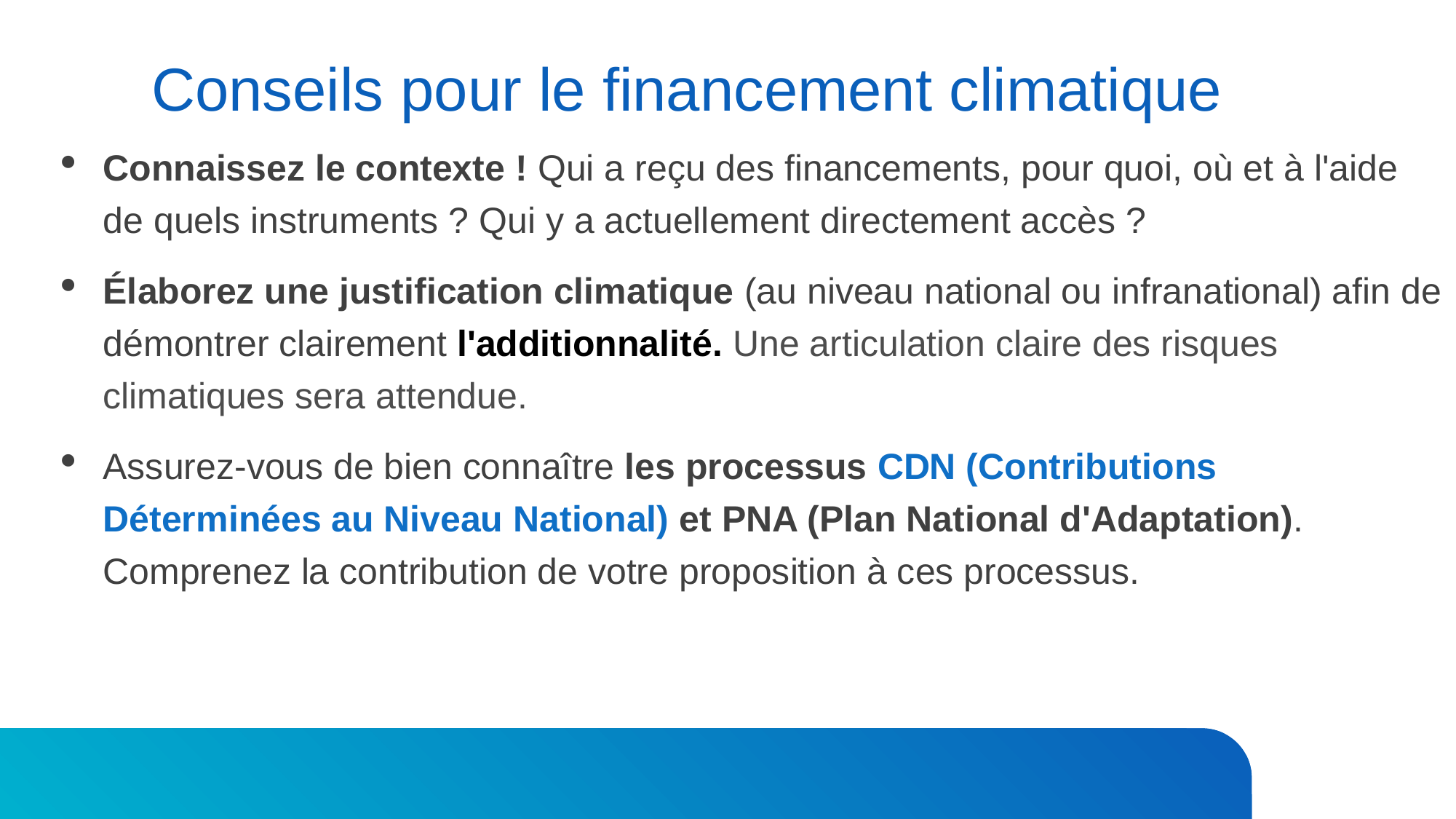

# Conseils pour le financement climatique
Connaissez le contexte ! Qui a reçu des financements, pour quoi, où et à l'aide de quels instruments ? Qui y a actuellement directement accès ?
Élaborez une justification climatique (au niveau national ou infranational) afin de démontrer clairement l'additionnalité. Une articulation claire des risques climatiques sera attendue.
Assurez-vous de bien connaître les processus CDN (Contributions Déterminées au Niveau National) et PNA (Plan National d'Adaptation). Comprenez la contribution de votre proposition à ces processus.